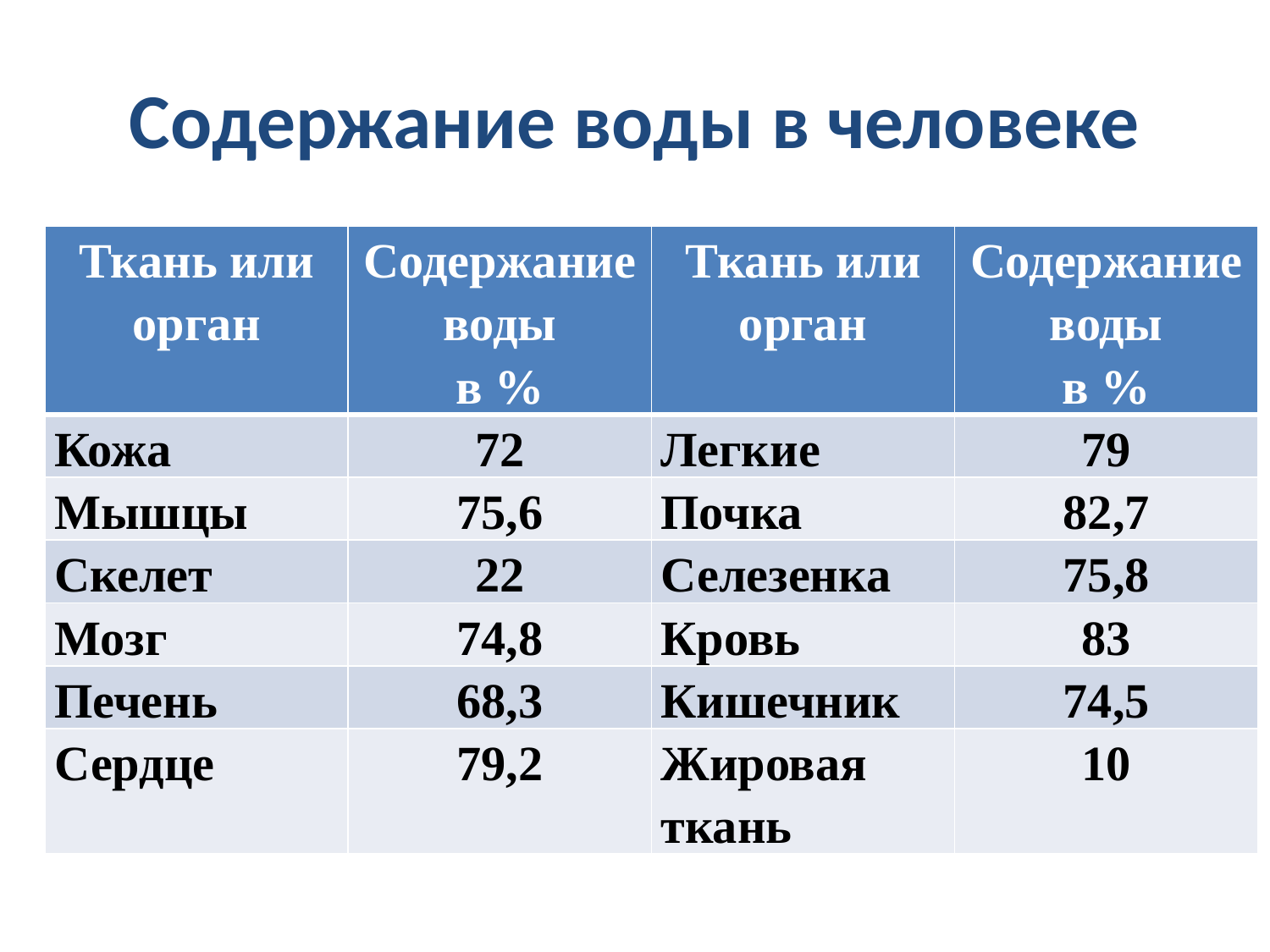

# Содержание воды в человеке
| Ткань или орган | Содержание воды в % | Ткань или орган | Содержание воды в % |
| --- | --- | --- | --- |
| Кожа | 72 | Легкие | 79 |
| Мышцы | 75,6 | Почка | 82,7 |
| Скелет | 22 | Селезенка | 75,8 |
| Мозг | 74,8 | Кровь | 83 |
| Печень | 68,3 | Кишечник | 74,5 |
| Сердце | 79,2 | Жировая ткань | 10 |